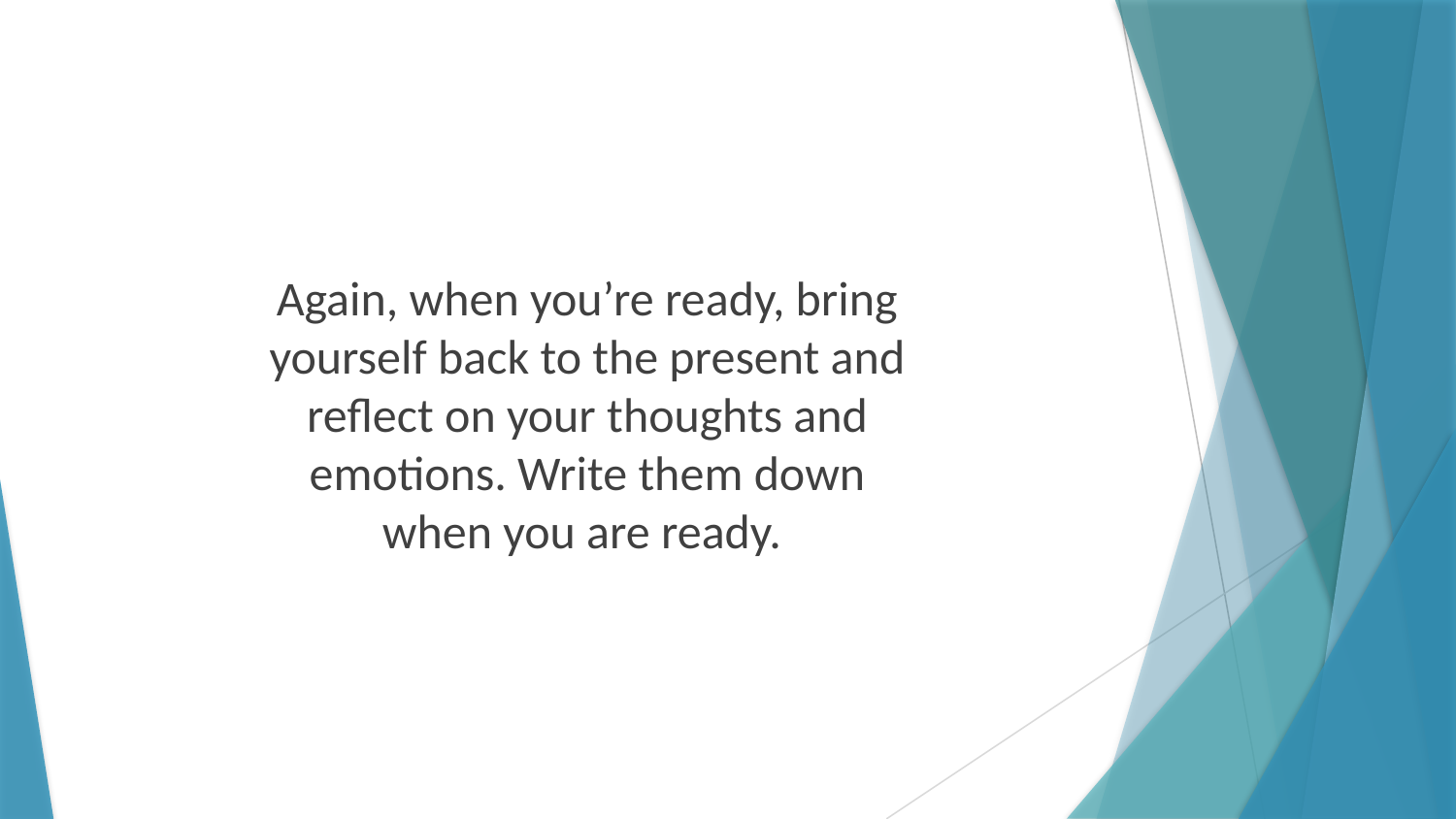

Again, when you’re ready, bring yourself back to the present and reflect on your thoughts and emotions. Write them down when you are ready.